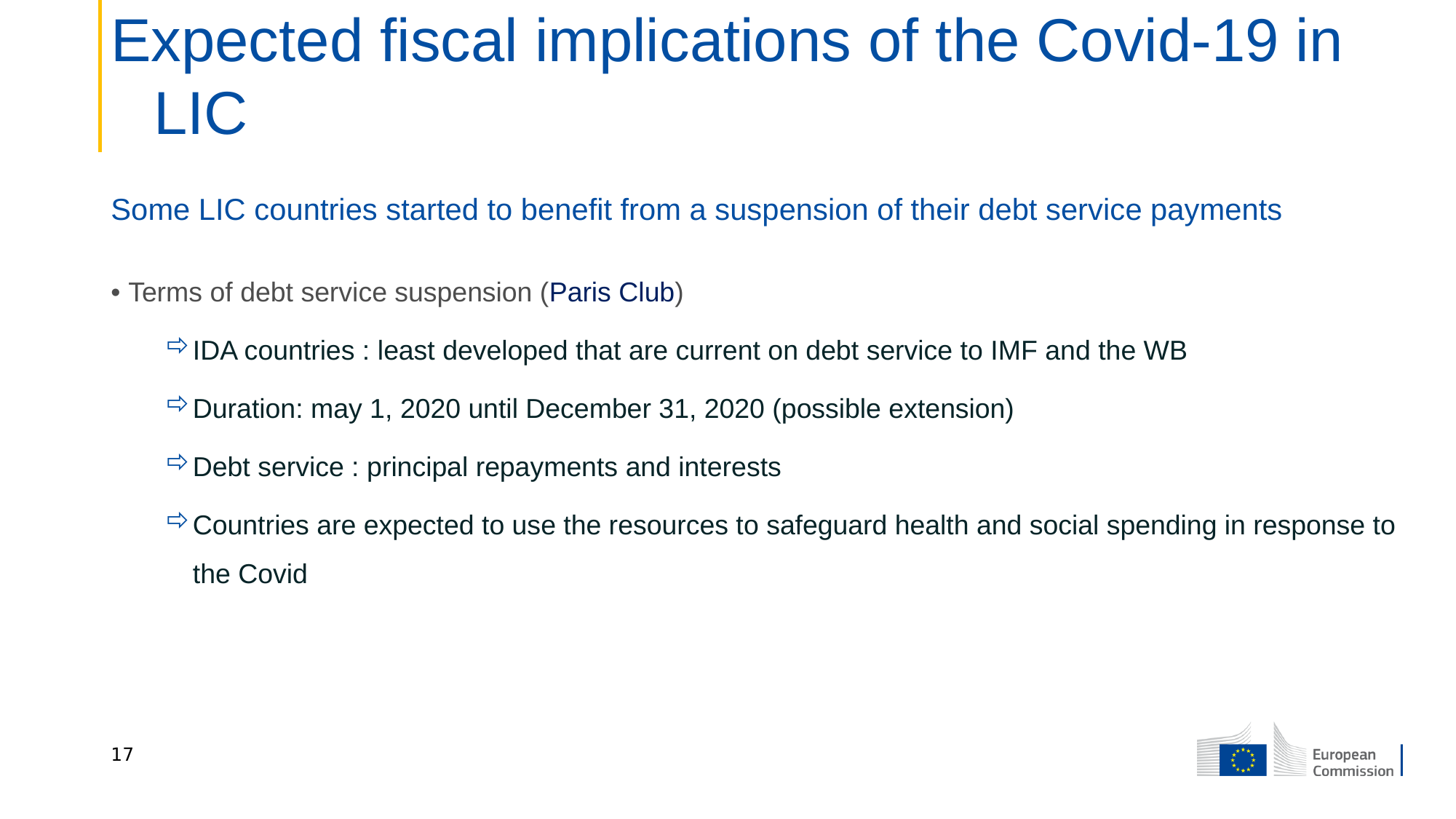

Expected fiscal implications of the Covid-19 in LIC
# Some LIC countries started to benefit from a suspension of their debt service payments
• Terms of debt service suspension (Paris Club)
IDA countries : least developed that are current on debt service to IMF and the WB
Duration: may 1, 2020 until December 31, 2020 (possible extension)
Debt service : principal repayments and interests
Countries are expected to use the resources to safeguard health and social spending in response to the Covid

17